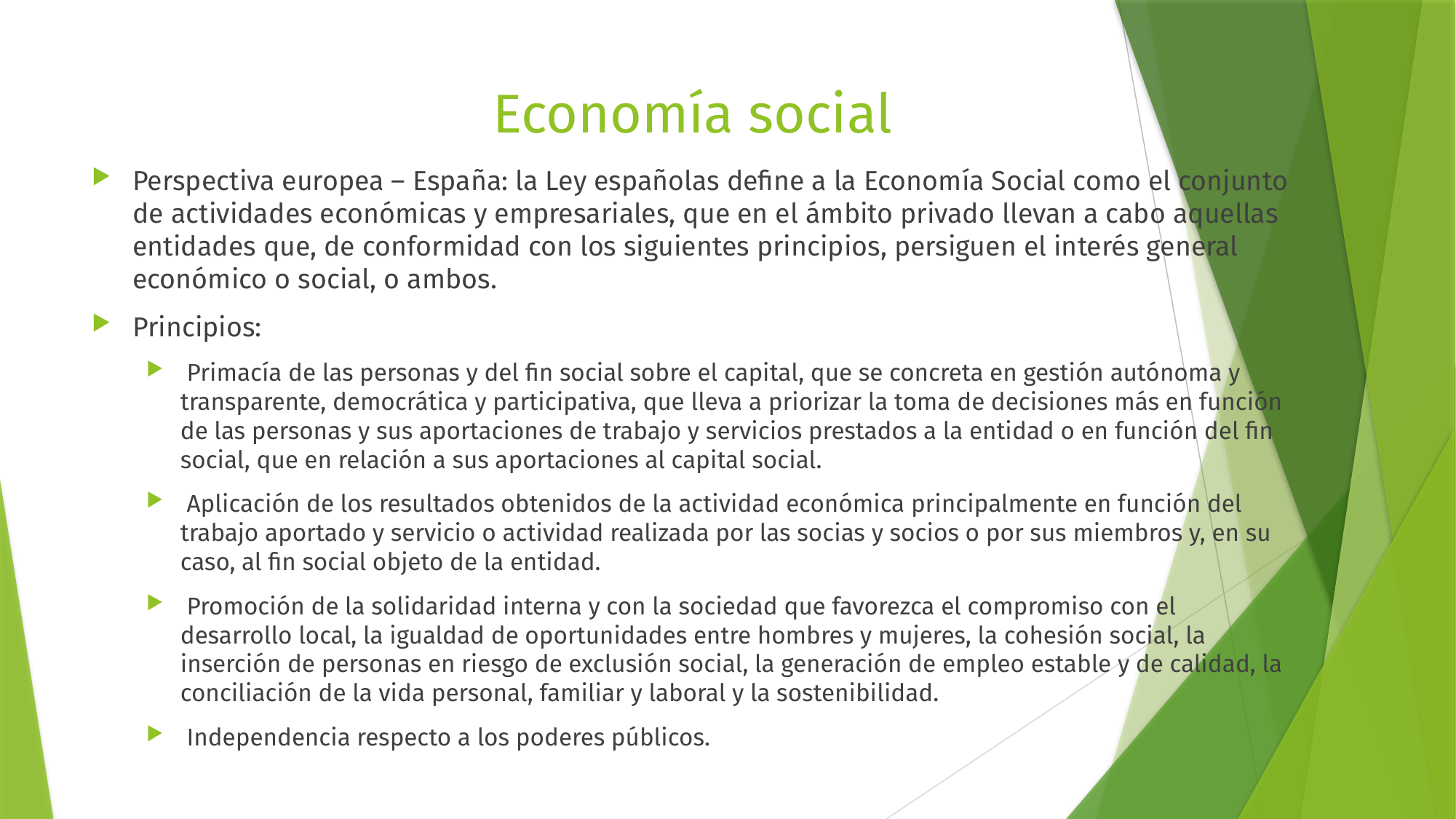

# Economía social
Perspectiva europea – España: la Ley españolas define a la Economía Social como el conjunto de actividades económicas y empresariales, que en el ámbito privado llevan a cabo aquellas entidades que, de conformidad con los siguientes principios, persiguen el interés general económico o social, o ambos.
Principios:
 Primacía de las personas y del fin social sobre el capital, que se concreta en gestión autónoma y transparente, democrática y participativa, que lleva a priorizar la toma de decisiones más en función de las personas y sus aportaciones de trabajo y servicios prestados a la entidad o en función del fin social, que en relación a sus aportaciones al capital social.
 Aplicación de los resultados obtenidos de la actividad económica principalmente en función del trabajo aportado y servicio o actividad realizada por las socias y socios o por sus miembros y, en su caso, al fin social objeto de la entidad.
 Promoción de la solidaridad interna y con la sociedad que favorezca el compromiso con el desarrollo local, la igualdad de oportunidades entre hombres y mujeres, la cohesión social, la inserción de personas en riesgo de exclusión social, la generación de empleo estable y de calidad, la conciliación de la vida personal, familiar y laboral y la sostenibilidad.
 Independencia respecto a los poderes públicos.